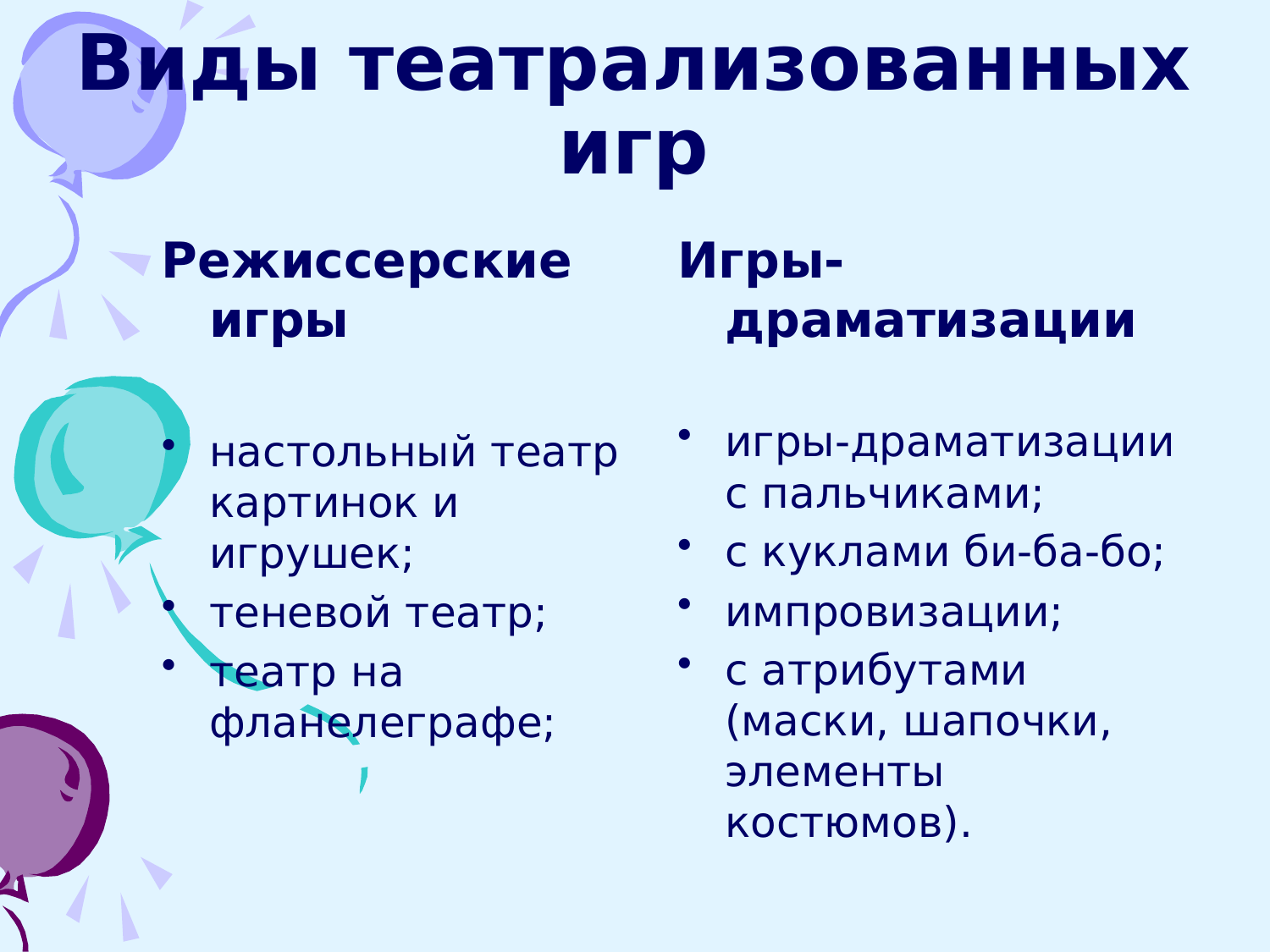

# Виды театрализованных игр
Режиссерские игры

настольный театр картинок и игрушек;
теневой театр;
театр на фланелеграфе;

Игры-драматизации

игры-драматизации с пальчиками;
с куклами би-ба-бо;
импровизации;
с атрибутами (маски, шапочки, элементы костюмов).